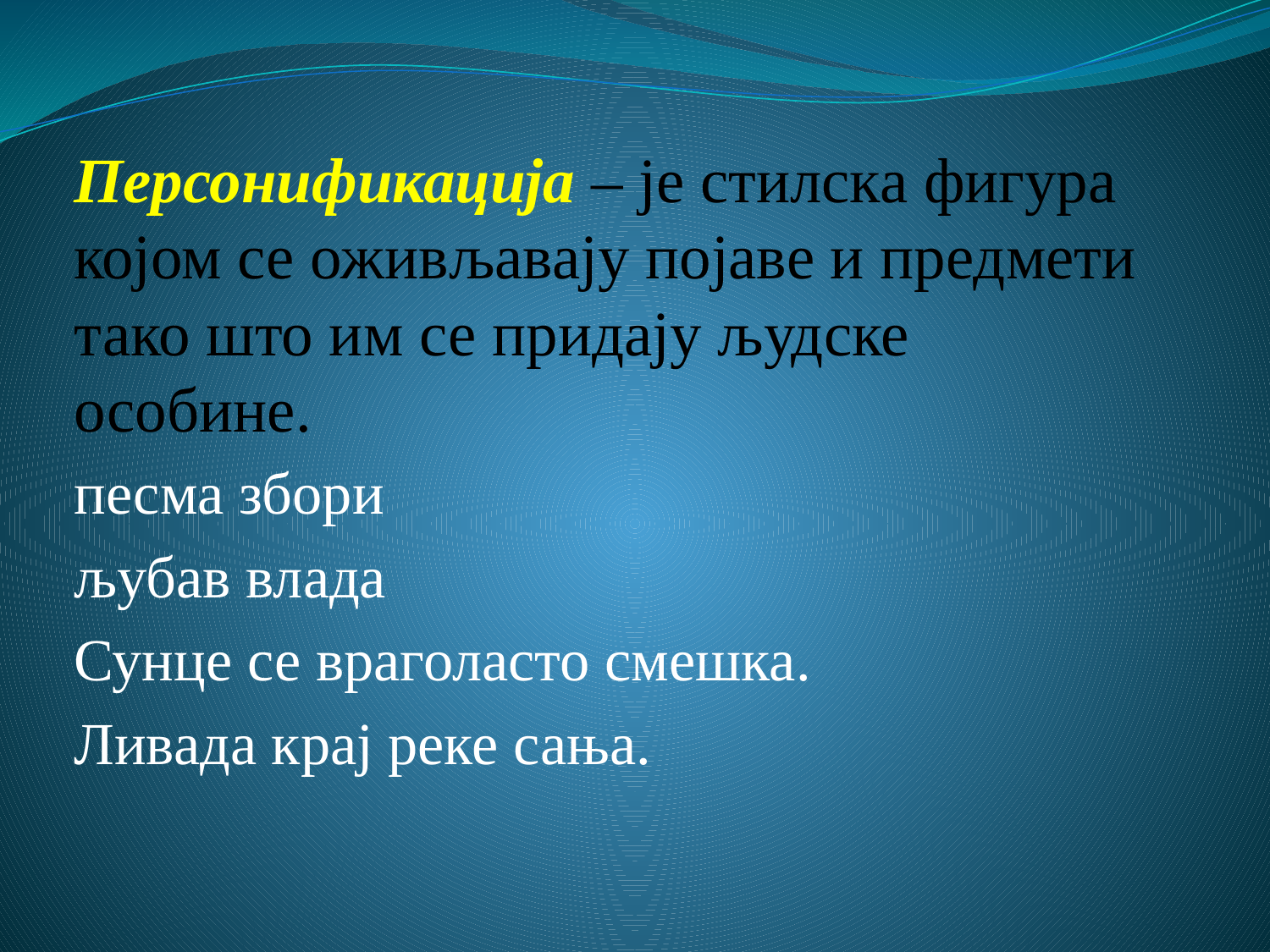

# Персонификација – је стилска фигура којом се оживљавају појаве и предмети тако што им се придају људске особине.
песма збори
љубав влада
Сунце се враголасто смешка.
Ливада крај реке сања.